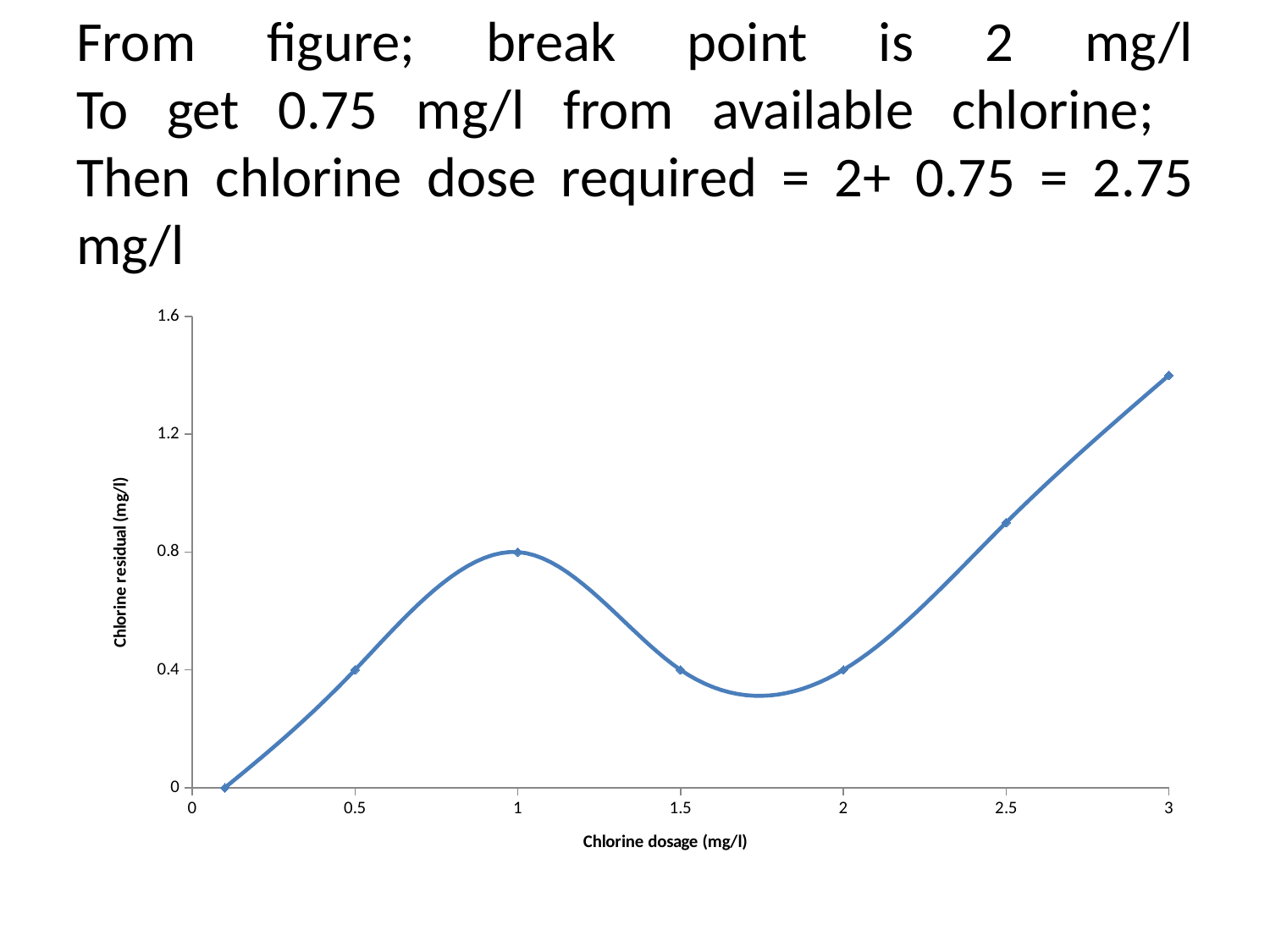

# From figure; break point is 2 mg/l To get 0.75 mg/l from available chlorine; Then chlorine dose required = 2+ 0.75 = 2.75 mg/l

### Chart

| Category | Chlorine residual (mg/l) |
|---|---|